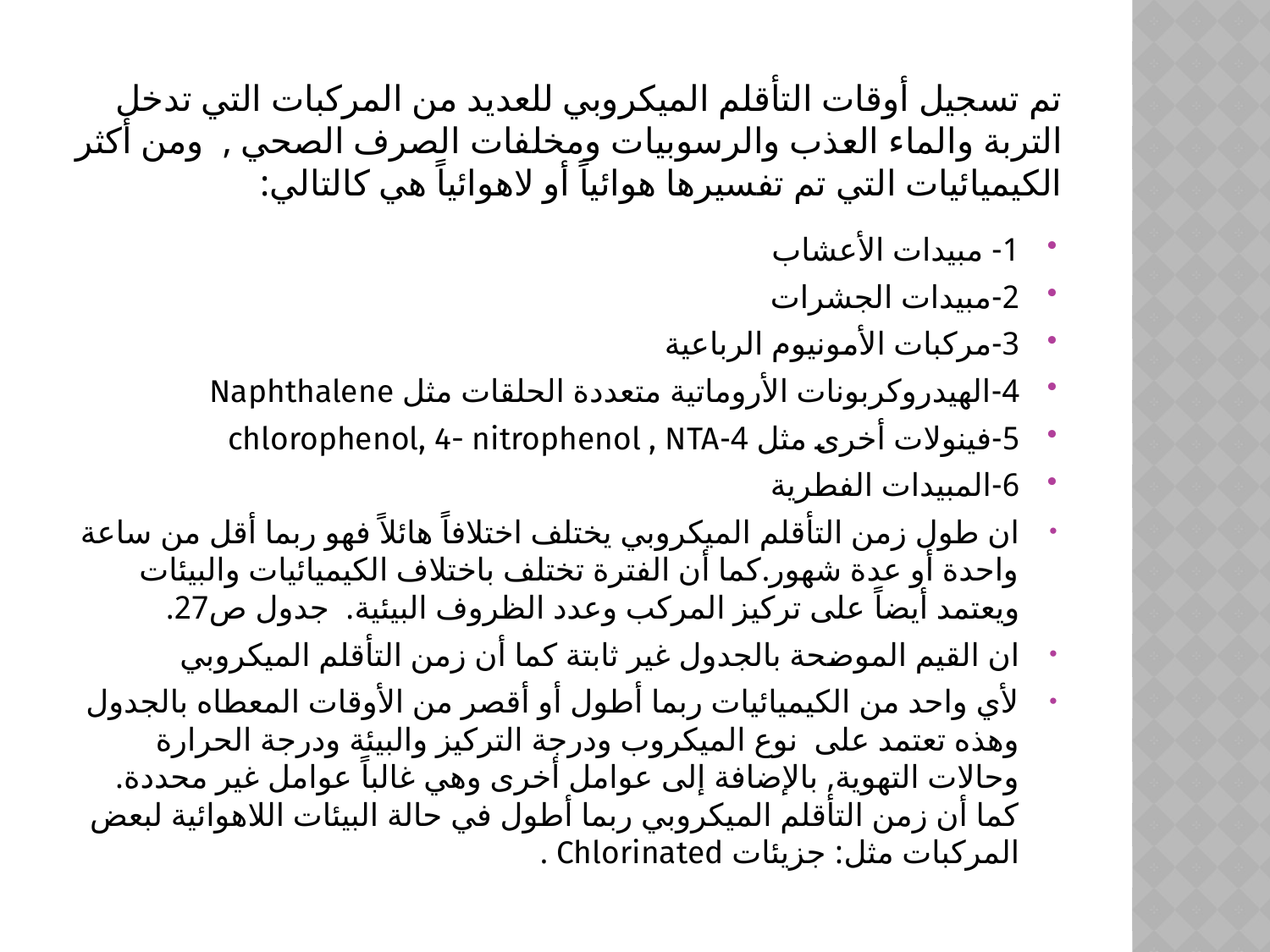

# تم تسجيل أوقات التأقلم الميكروبي للعديد من المركبات التي تدخل التربة والماء العذب والرسوبيات ومخلفات الصرف الصحي ,  ومن أكثر الكيميائيات التي تم تفسيرها هوائياً أو لاهوائياً هي كالتالي:
1- مبيدات الأعشاب
2-مبيدات الجشرات
3-مركبات الأمونيوم الرباعية
4-الهيدروكربونات الأروماتية متعددة الحلقات مثل Naphthalene
5-فينولات أخرى مثل 4-chlorophenol, 4- nitrophenol , NTA
6-المبيدات الفطرية
ان طول زمن التأقلم الميكروبي يختلف اختلافاً هائلاً فهو ربما أقل من ساعة واحدة أو عدة شهور.كما أن الفترة تختلف باختلاف الكيميائيات والبيئات ويعتمد أيضاً على تركيز المركب وعدد الظروف البيئية.  جدول ص27.
ان القيم الموضحة بالجدول غير ثابتة كما أن زمن التأقلم الميكروبي
لأي واحد من الكيميائيات ربما أطول أو أقصر من الأوقات المعطاه بالجدول وهذه تعتمد على  نوع الميكروب ودرجة التركيز والبيئة ودرجة الحرارة وحالات التهوية, بالإضافة إلى عوامل أخرى وهي غالباً عوامل غير محددة. كما أن زمن التأقلم الميكروبي ربما أطول في حالة البيئات اللاهوائية لبعض المركبات مثل: جزيئات Chlorinated .